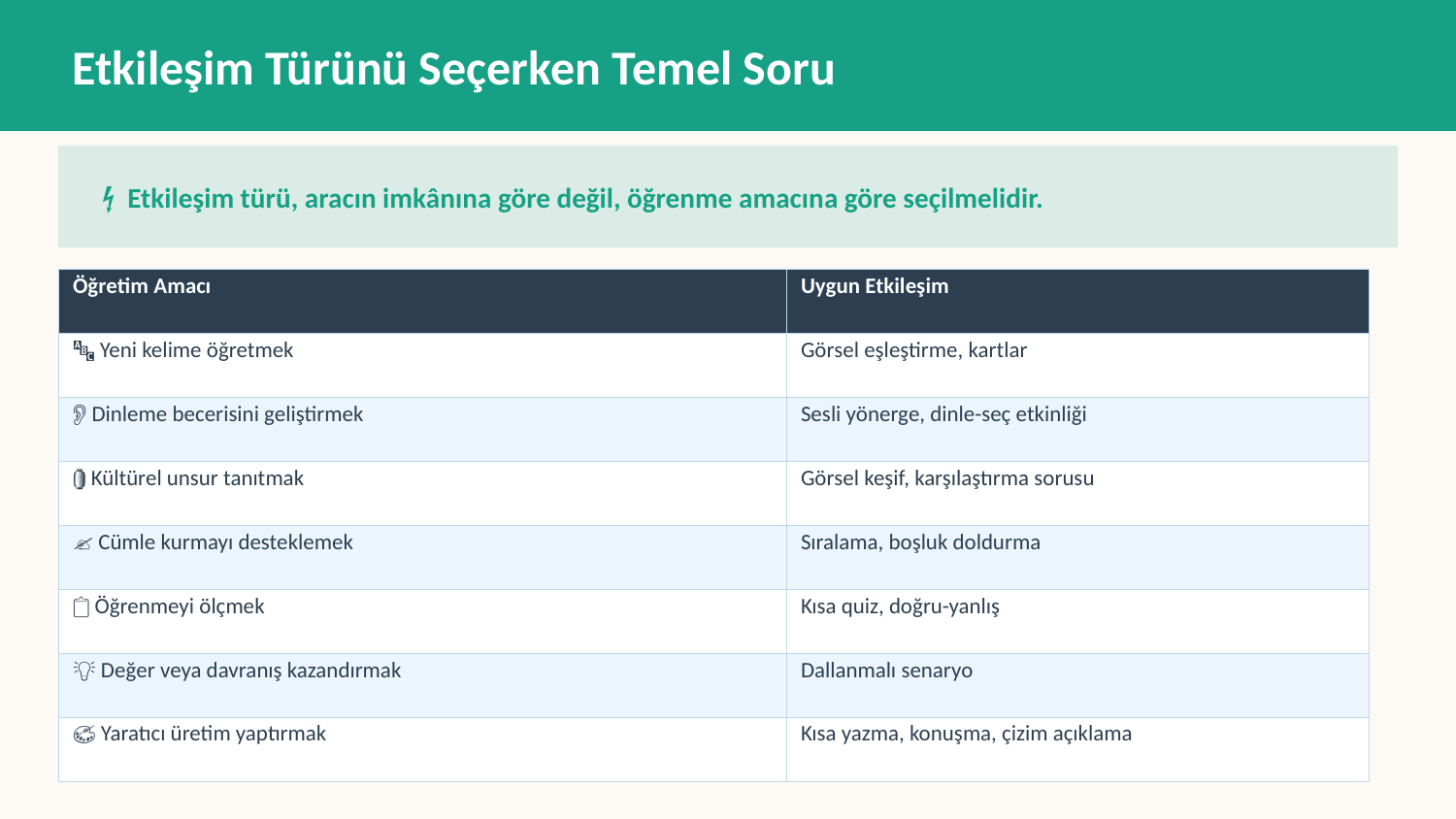

Etkileşim Türünü Seçerken Temel Soru

⚡  Etkileşim türü, aracın imkânına göre değil, öğrenme amacına göre seçilmelidir.
| Öğretim Amacı | Uygun Etkileşim |
| --- | --- |
| 🔤 Yeni kelime öğretmek | Görsel eşleştirme, kartlar |
| 👂 Dinleme becerisini geliştirmek | Sesli yönerge, dinle-seç etkinliği |
| 🏮 Kültürel unsur tanıtmak | Görsel keşif, karşılaştırma sorusu |
| ✍️ Cümle kurmayı desteklemek | Sıralama, boşluk doldurma |
| 📋 Öğrenmeyi ölçmek | Kısa quiz, doğru-yanlış |
| 💡 Değer veya davranış kazandırmak | Dallanmalı senaryo |
| 🎨 Yaratıcı üretim yaptırmak | Kısa yazma, konuşma, çizim açıklama |